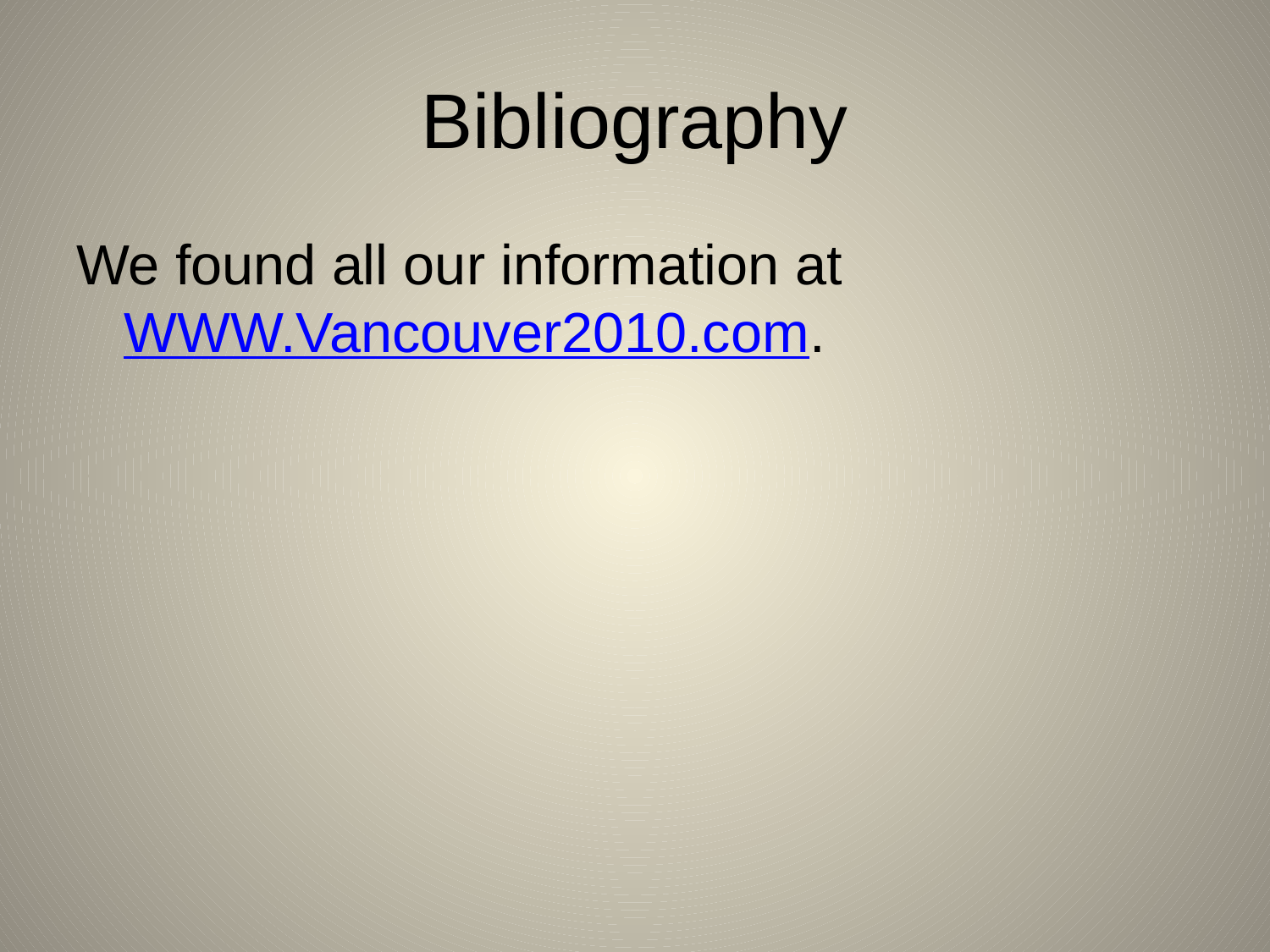

# Bibliography
We found all our information at WWW.Vancouver2010.com.